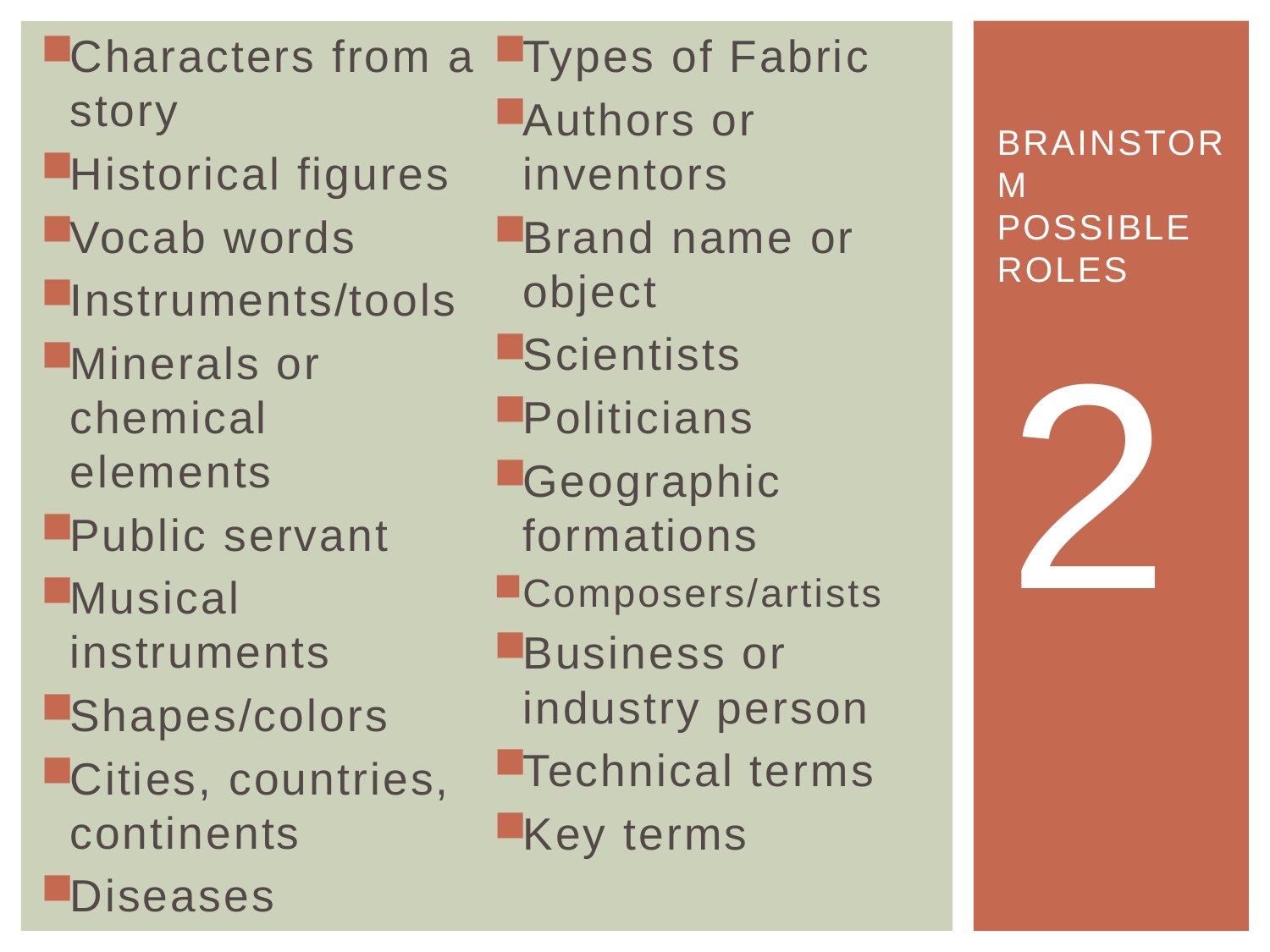

Characters from a story
Historical figures
Vocab words
Instruments/tools
Minerals or chemical elements
Public servant
Musical instruments
Shapes/colors
Cities, countries, continents
Diseases
Types of Fabric
Authors or inventors
Brand name or object
Scientists
Politicians
Geographic formations
Composers/artists
Business or industry person
Technical terms
Key terms
# Brainstorm possible roles
2